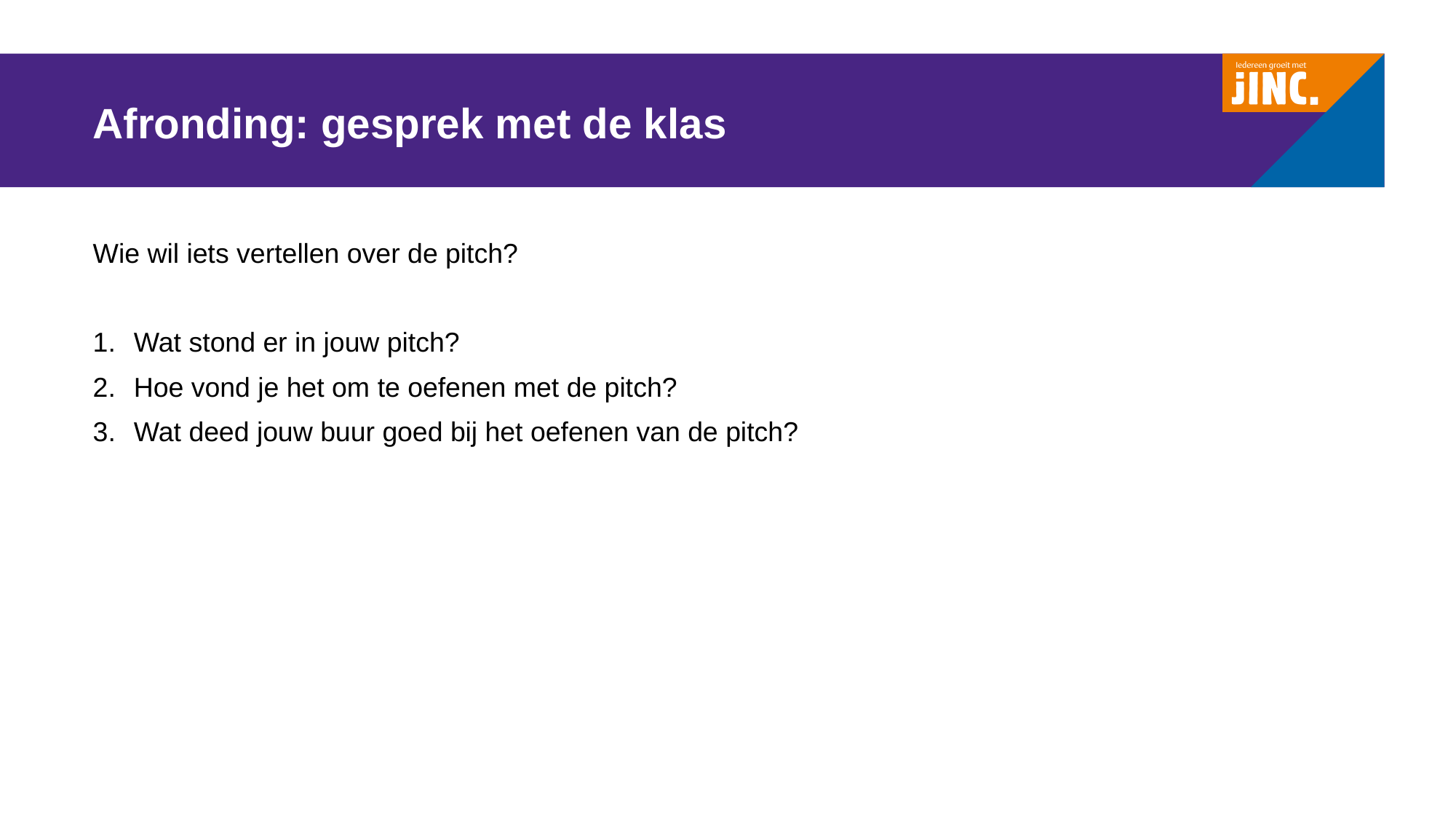

# Afronding: gesprek met de klas
Wie wil iets vertellen over de pitch?

Wat stond er in jouw pitch?
Hoe vond je het om te oefenen met de pitch?
Wat deed jouw buur goed bij het oefenen van de pitch?